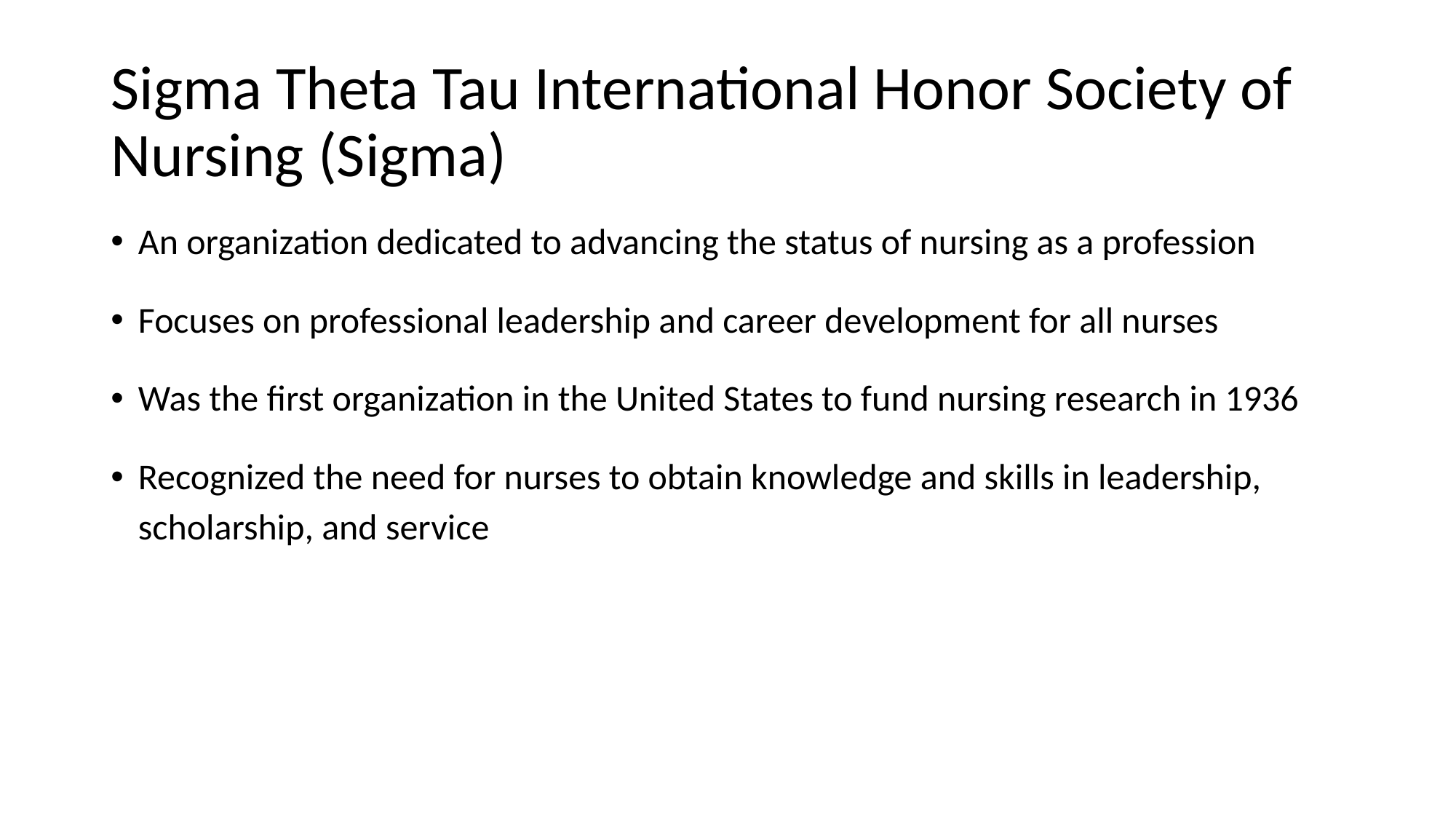

# Sigma Theta Tau International Honor Society of Nursing (Sigma)
An organization dedicated to advancing the status of nursing as a profession

Focuses on professional leadership and career development for all nurses

Was the first organization in the United States to fund nursing research in 1936

Recognized the need for nurses to obtain knowledge and skills in leadership, scholarship, and service